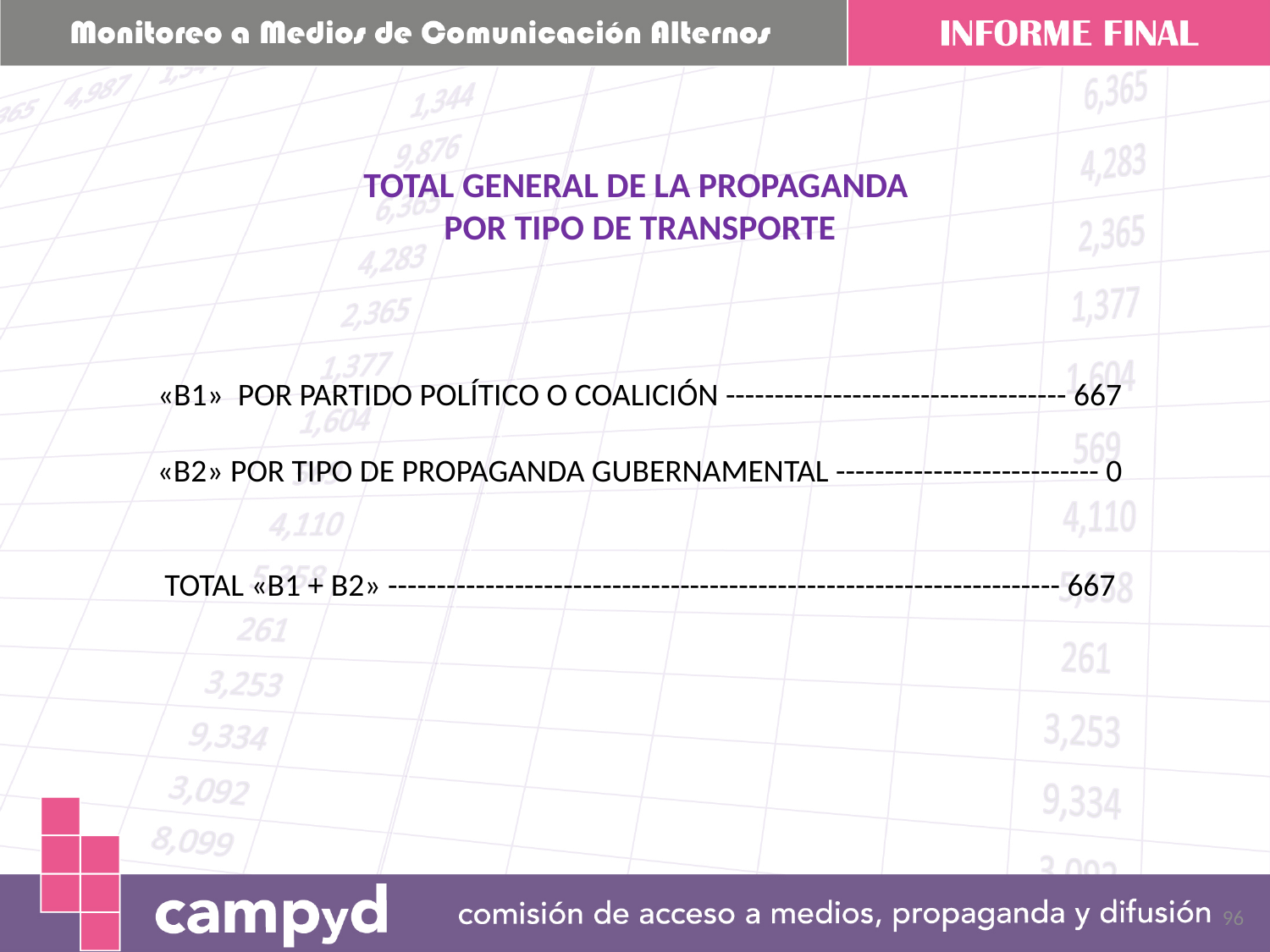

TOTAL GENERAL DE LA PROPAGANDA
POR TIPO DE TRANSPORTE

«B1»  POR PARTIDO POLÍTICO O COALICIÓN ----------------------------------- 667

«B2» POR TIPO DE PROPAGANDA GUBERNAMENTAL --------------------------- 0

TOTAL «B1 + B2» --------------------------------------------------------------------- 667
96